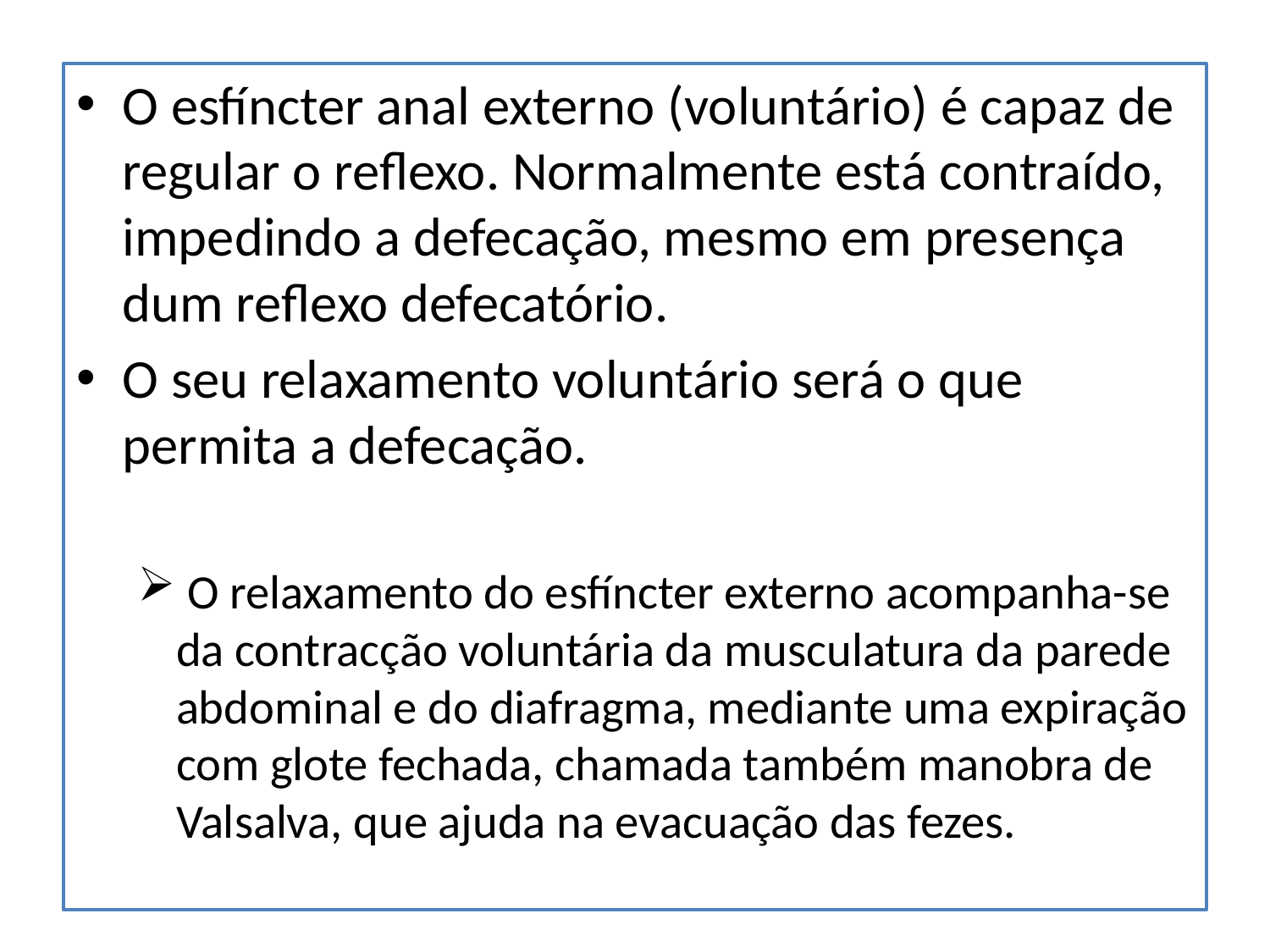

#
O esfíncter anal externo (voluntário) é capaz de regular o reflexo. Normalmente está contraído, impedindo a defecação, mesmo em presença dum reflexo defecatório.
O seu relaxamento voluntário será o que permita a defecação.

 O relaxamento do esfíncter externo acompanha-se da contracção voluntária da musculatura da parede abdominal e do diafragma, mediante uma expiração com glote fechada, chamada também manobra de Valsalva, que ajuda na evacuação das fezes.